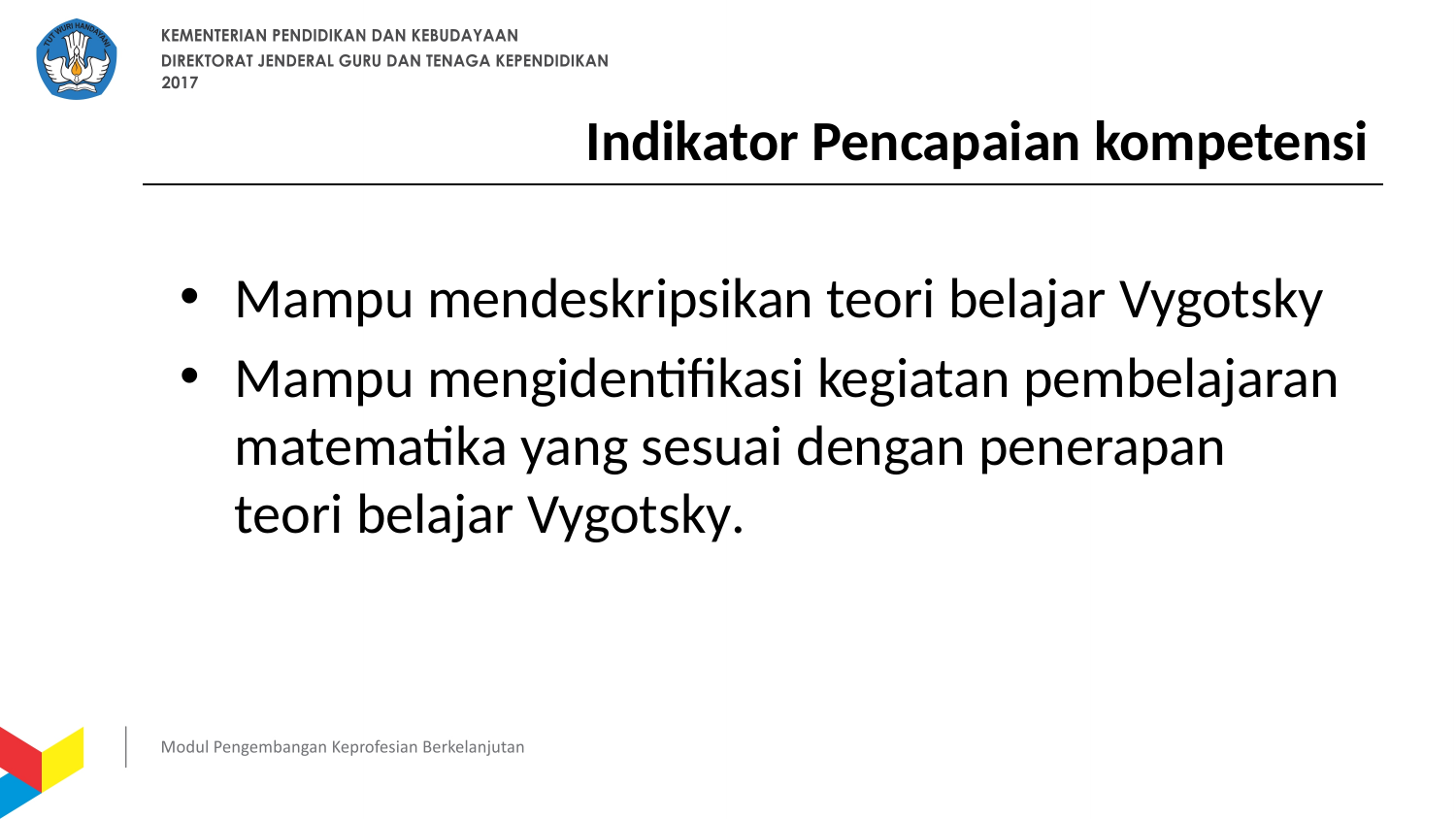

# Indikator Pencapaian kompetensi
Mampu mendeskripsikan teori belajar Vygotsky
Mampu mengidentifikasi kegiatan pembelajaran matematika yang sesuai dengan penerapan teori belajar Vygotsky.